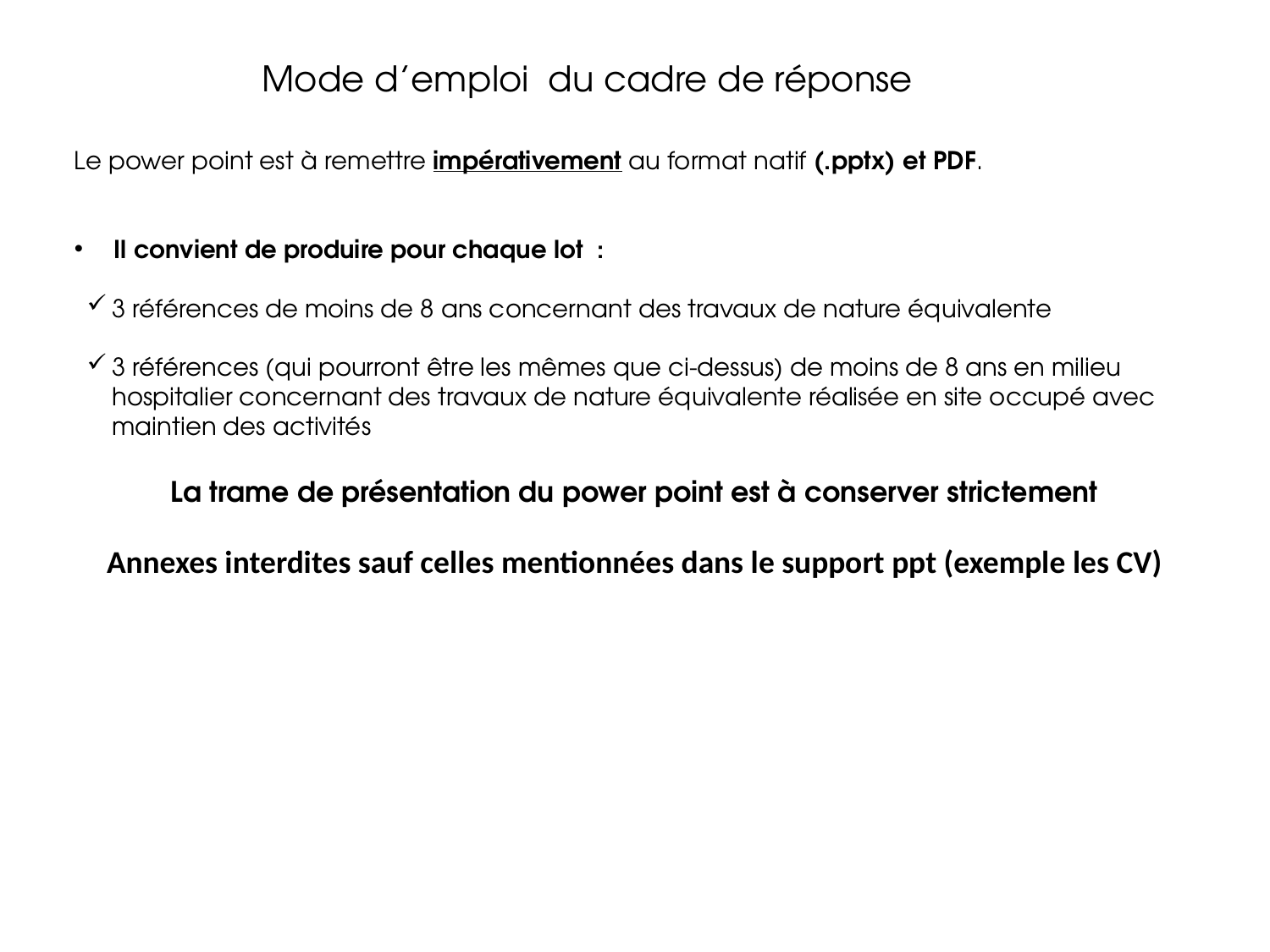

# Mode d’emploi  du cadre de réponse
Le power point est à remettre impérativement au format natif (.pptx) et PDF.

Il convient de produire pour chaque lot  :

3 références de moins de 8 ans concernant des travaux de nature équivalente

3 références (qui pourront être les mêmes que ci-dessus) de moins de 8 ans en milieu hospitalier concernant des travaux de nature équivalente réalisée en site occupé avec maintien des activités

La trame de présentation du power point est à conserver strictement

Annexes interdites sauf celles mentionnées dans le support ppt (exemple les CV)

2